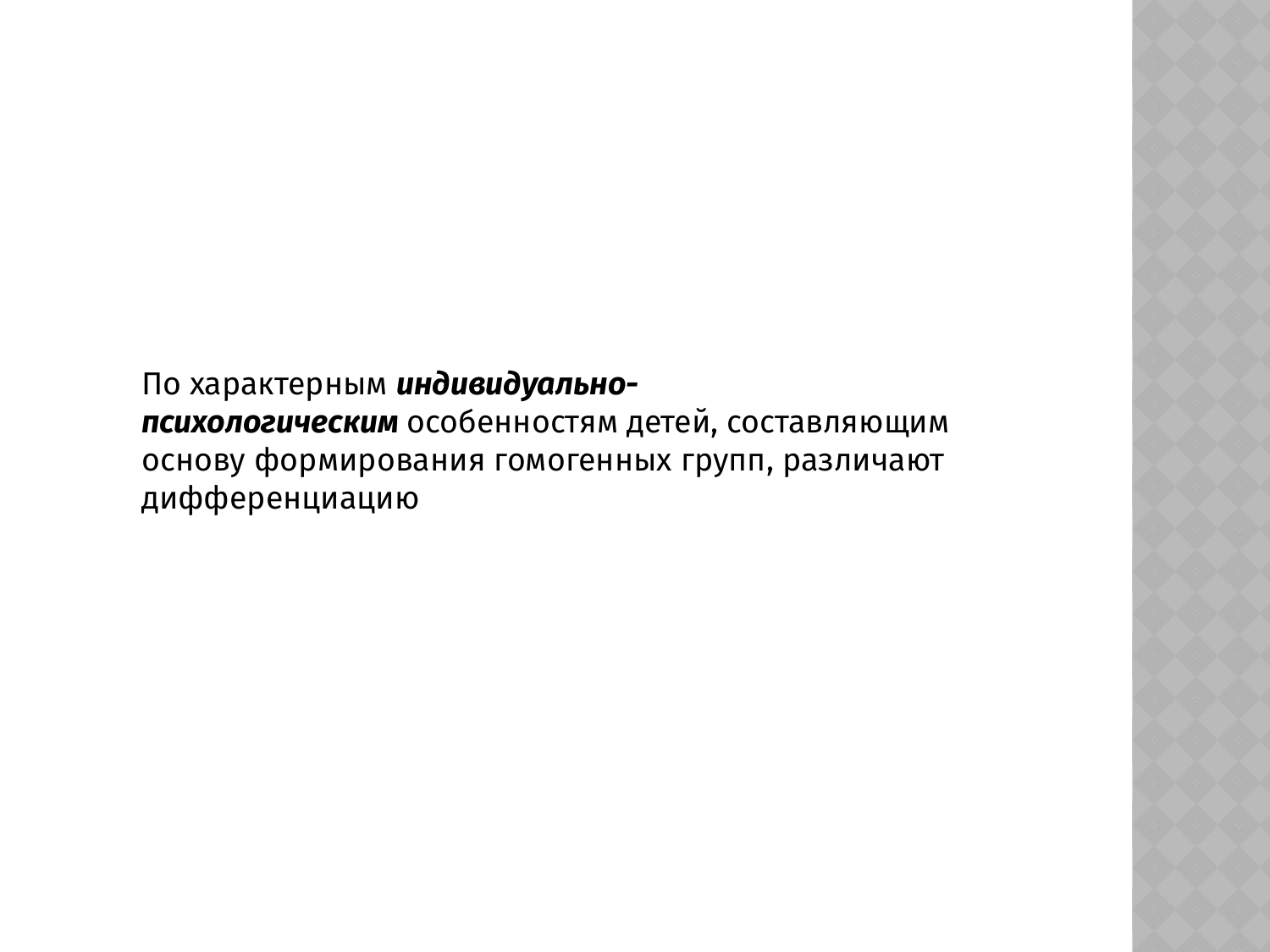

По характерным индивидуально-психологическим особенностям детей, составляющим основу формирования гомогенных групп, различают дифференциацию